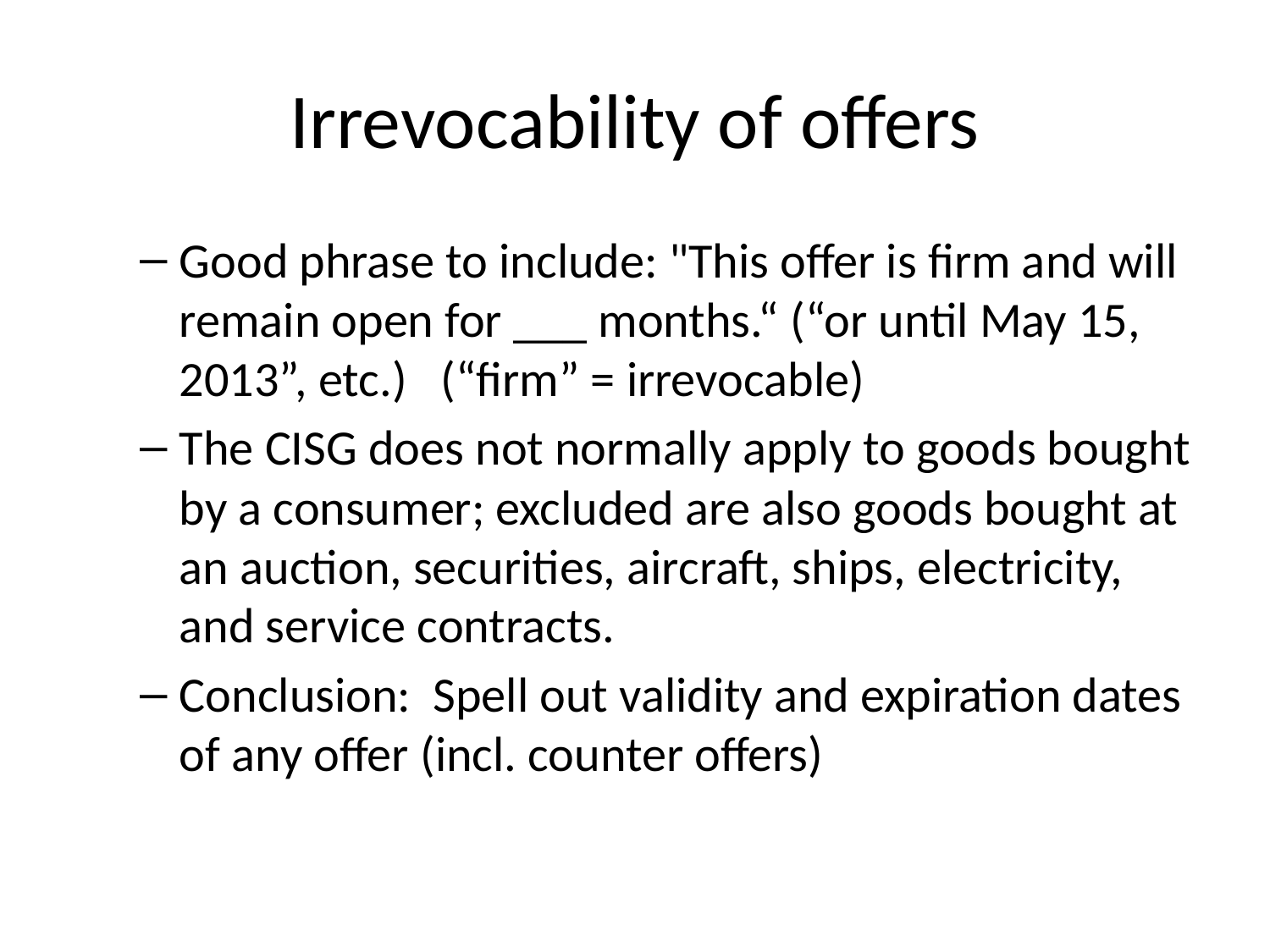

# Irrevocability of offers
Good phrase to include: "This offer is firm and will remain open for ___ months.“ (“or until May 15, 2013”, etc.)   (“firm” = irrevocable)
The CISG does not normally apply to goods bought by a consumer; excluded are also goods bought at an auction, securities, aircraft, ships, electricity, and service contracts.
Conclusion:  Spell out validity and expiration dates of any offer (incl. counter offers)